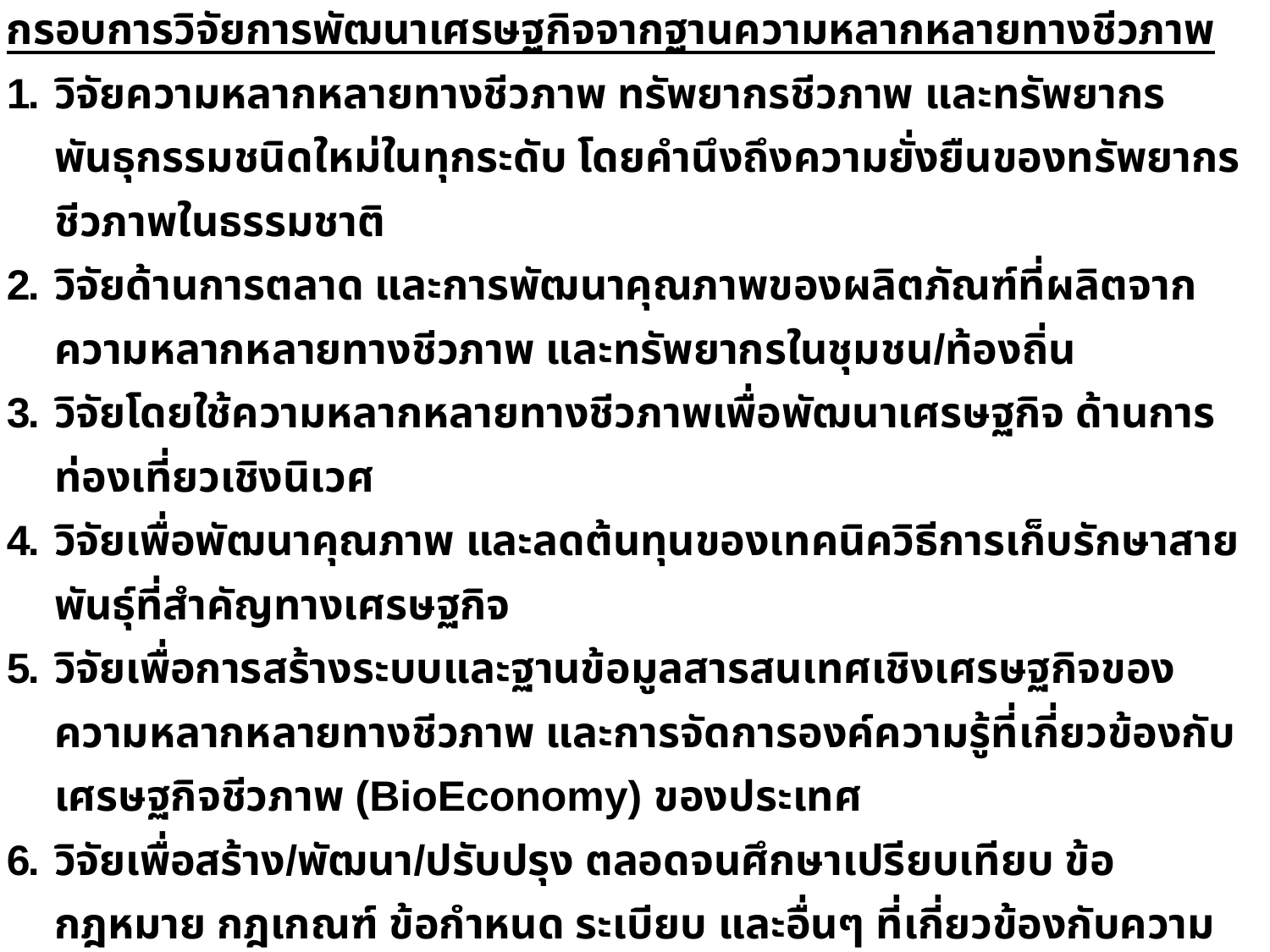

| กรอบการวิจัยการพัฒนาเศรษฐกิจจากฐานความหลากหลายทางชีวภาพ วิจัยความหลากหลายทางชีวภาพ ทรัพยากรชีวภาพ และทรัพยากรพันธุกรรมชนิดใหม่ในทุกระดับ โดยคำนึงถึงความยั่งยืนของทรัพยากรชีวภาพในธรรมชาติ วิจัยด้านการตลาด และการพัฒนาคุณภาพของผลิตภัณฑ์ที่ผลิตจากความหลากหลายทางชีวภาพ และทรัพยากรในชุมชน/ท้องถิ่น วิจัยโดยใช้ความหลากหลายทางชีวภาพเพื่อพัฒนาเศรษฐกิจ ด้านการท่องเที่ยวเชิงนิเวศ วิจัยเพื่อพัฒนาคุณภาพ และลดต้นทุนของเทคนิควิธีการเก็บรักษาสายพันธุ์ที่สำคัญทางเศรษฐกิจ วิจัยเพื่อการสร้างระบบและฐานข้อมูลสารสนเทศเชิงเศรษฐกิจของความหลากหลายทางชีวภาพ และการจัดการองค์ความรู้ที่เกี่ยวข้องกับเศรษฐกิจชีวภาพ (BioEconomy) ของประเทศ วิจัยเพื่อสร้าง/พัฒนา/ปรับปรุง ตลอดจนศึกษาเปรียบเทียบ ข้อกฎหมาย กฎเกณฑ์ ข้อกำหนด ระเบียบ และอื่นๆ ที่เกี่ยวข้องกับความหลากหลายทางชีวภาพ โดยให้ความสำคัญกับกลุ่มประเทศในประชาคมอาเซียน และประเทศคู่ค้าที่สำคัญทางเศรษฐกิจ |
| --- |